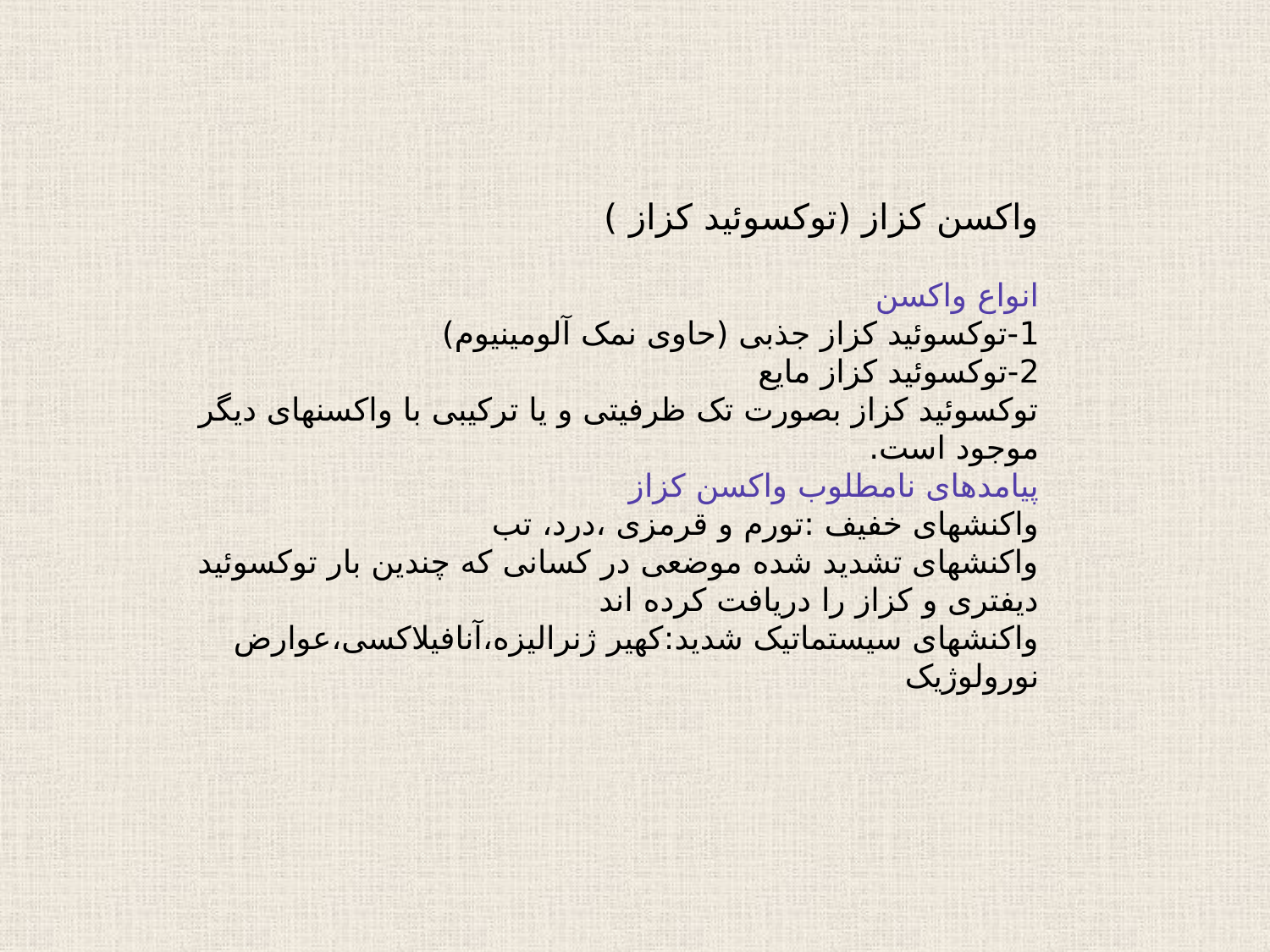

واکسن کزاز (توکسوئید کزاز )

انواع واکسن
1-توکسوئید کزاز جذبی (حاوی نمک آلومینیوم)
2-توکسوئید کزاز مایع
توکسوئید کزاز بصورت تک ظرفیتی و یا ترکیبی با واکسنهای دیگر موجود است.
پیامدهای نامطلوب واکسن کزاز
واکنشهای خفیف :تورم و قرمزی ،درد، تب
واکنشهای تشدید شده موضعی در کسانی که چندین بار توکسوئید دیفتری و کزاز را دریافت کرده اند
واکنشهای سیستماتیک شدید:کهیر ژنرالیزه،آنافیلاکسی،عوارض نورولوژیک